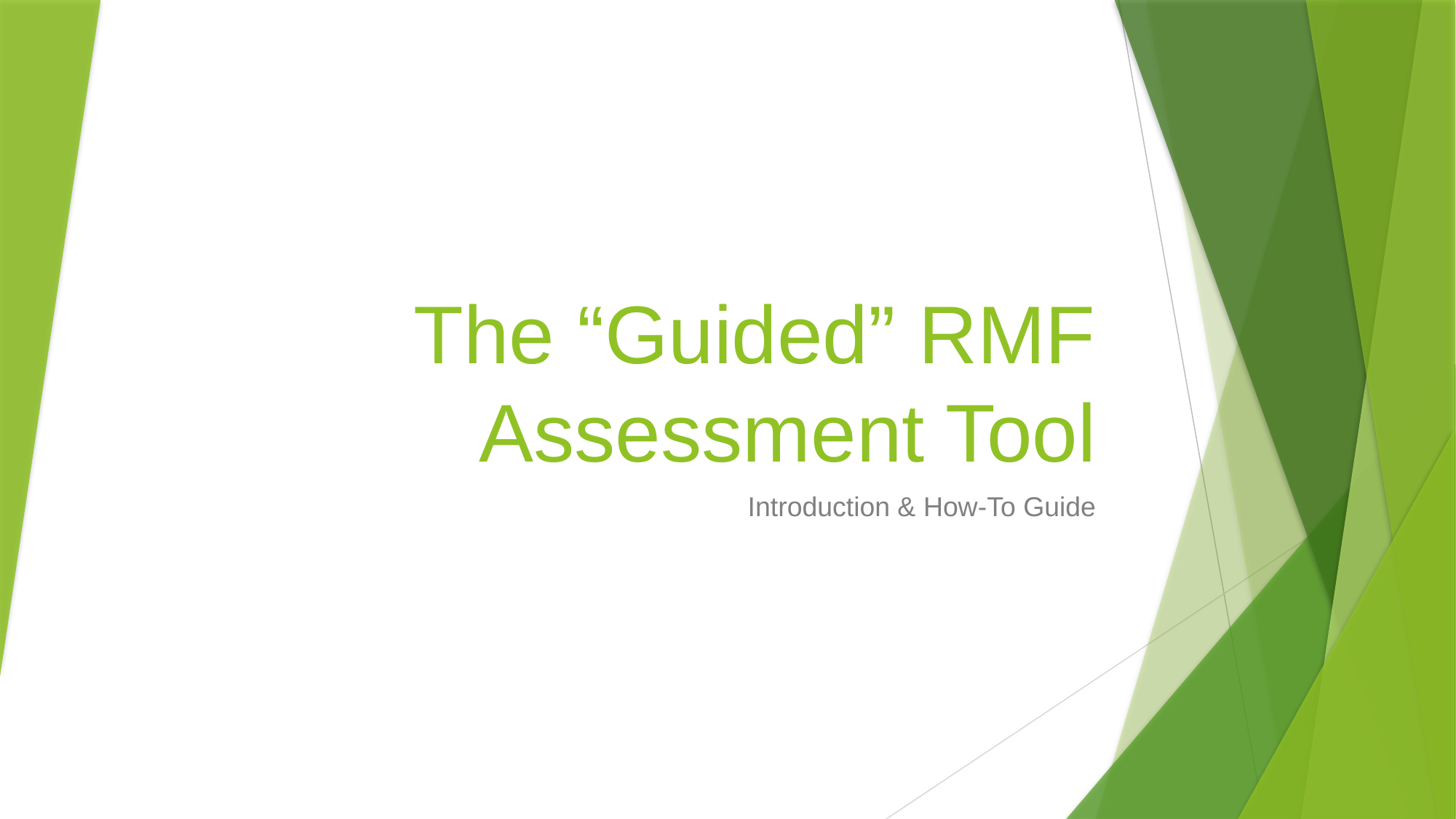

# The “Guided” RMF Assessment Tool
Introduction & How-To Guide